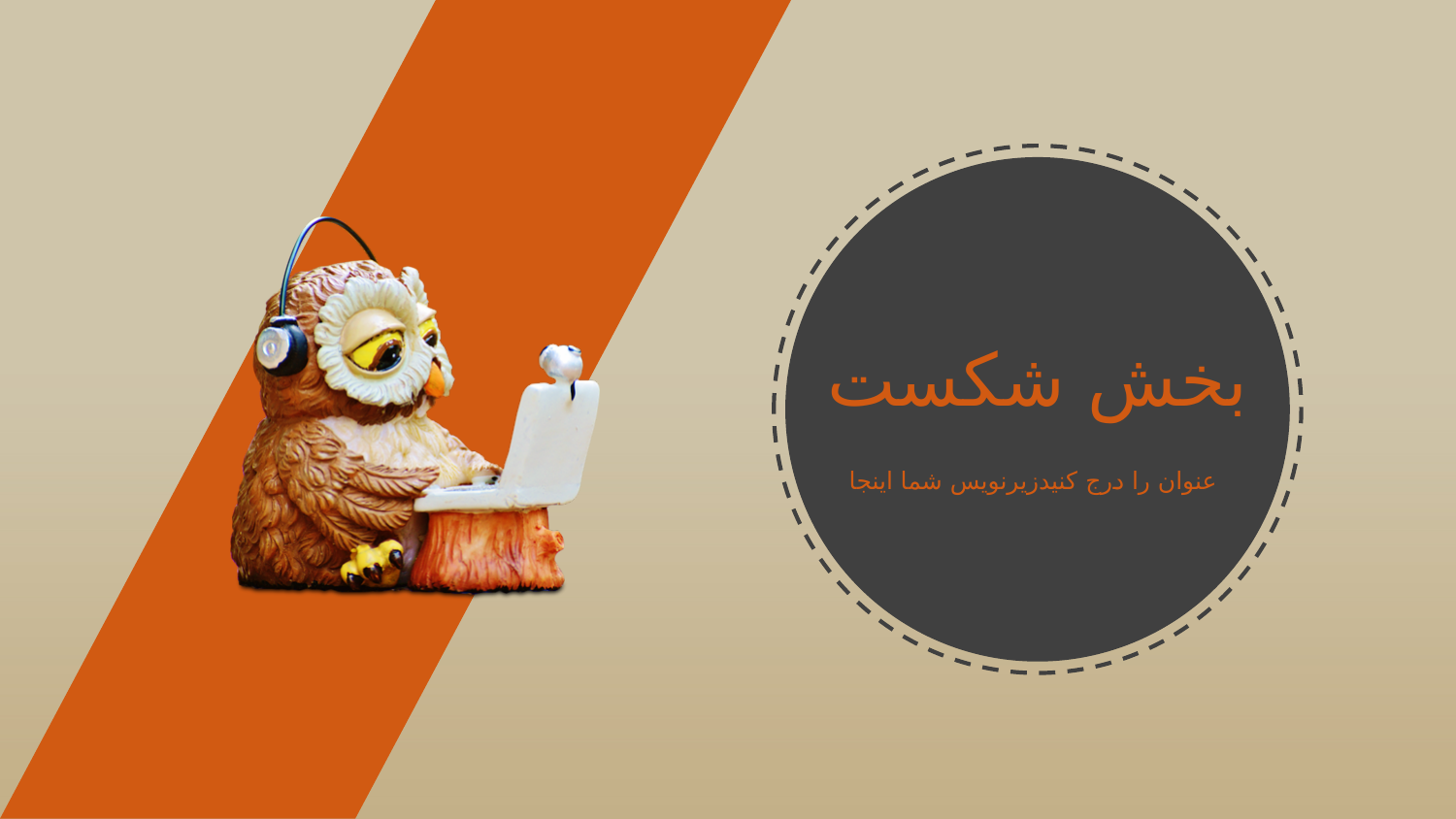

بخش شکست
عنوان را درج کنیدزیرنویس شما اینجا